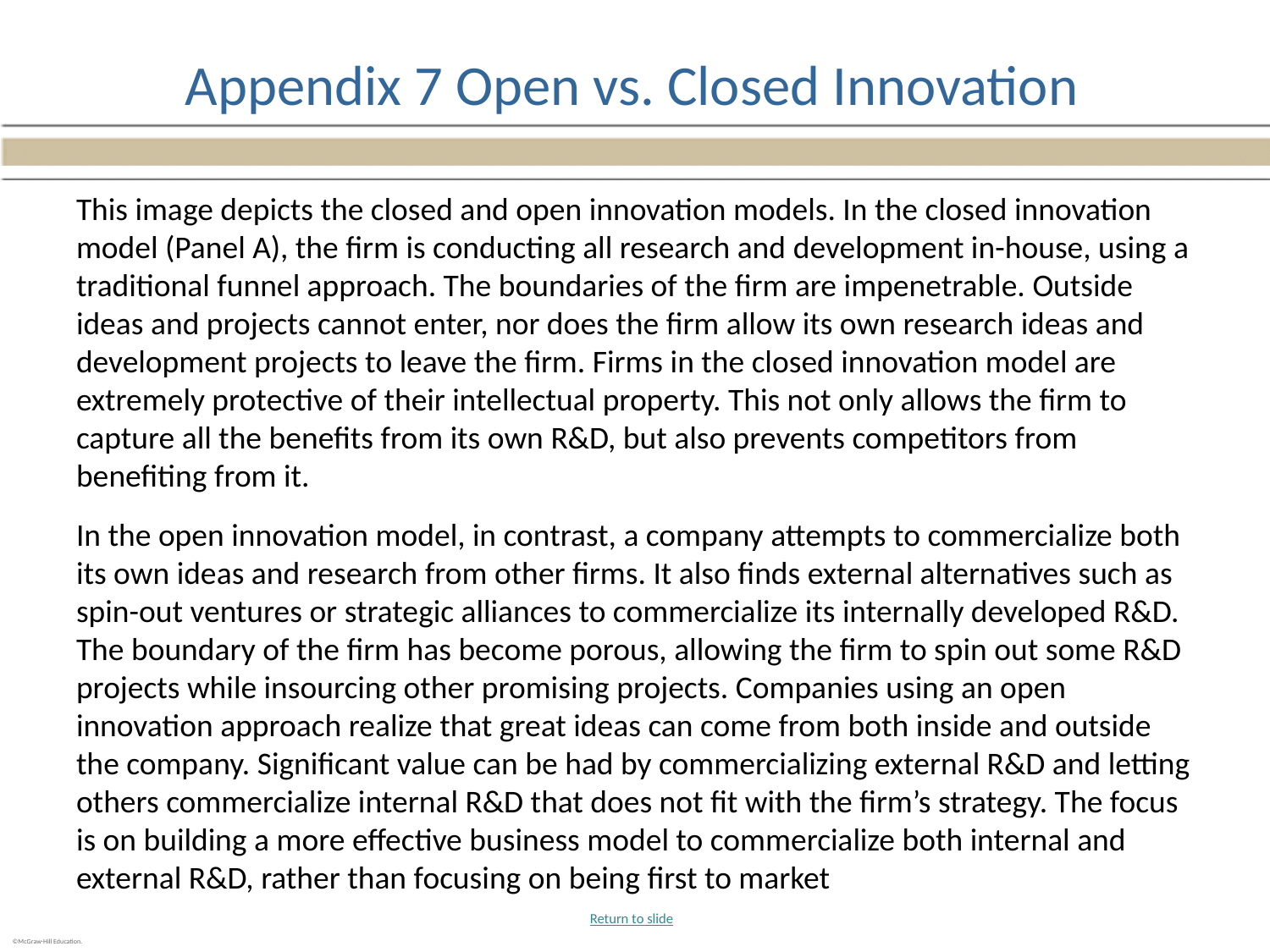

# Appendix 7 Open vs. Closed Innovation
This image depicts the closed and open innovation models. In the closed innovation model (Panel A), the firm is conducting all research and development in-house, using a traditional funnel approach. The boundaries of the firm are impenetrable. Outside ideas and projects cannot enter, nor does the firm allow its own research ideas and development projects to leave the firm. Firms in the closed innovation model are extremely protective of their intellectual property. This not only allows the firm to capture all the benefits from its own R&D, but also prevents competitors from benefiting from it.
In the open innovation model, in contrast, a company attempts to commercialize both its own ideas and research from other firms. It also finds external alternatives such as spin-out ventures or strategic alliances to commercialize its internally developed R&D. The boundary of the firm has become porous, allowing the firm to spin out some R&D projects while insourcing other promising projects. Companies using an open innovation approach realize that great ideas can come from both inside and outside the company. Significant value can be had by commercializing external R&D and letting others commercialize internal R&D that does not fit with the firm’s strategy. The focus is on building a more effective business model to commercialize both internal and external R&D, rather than focusing on being first to market
Return to slide